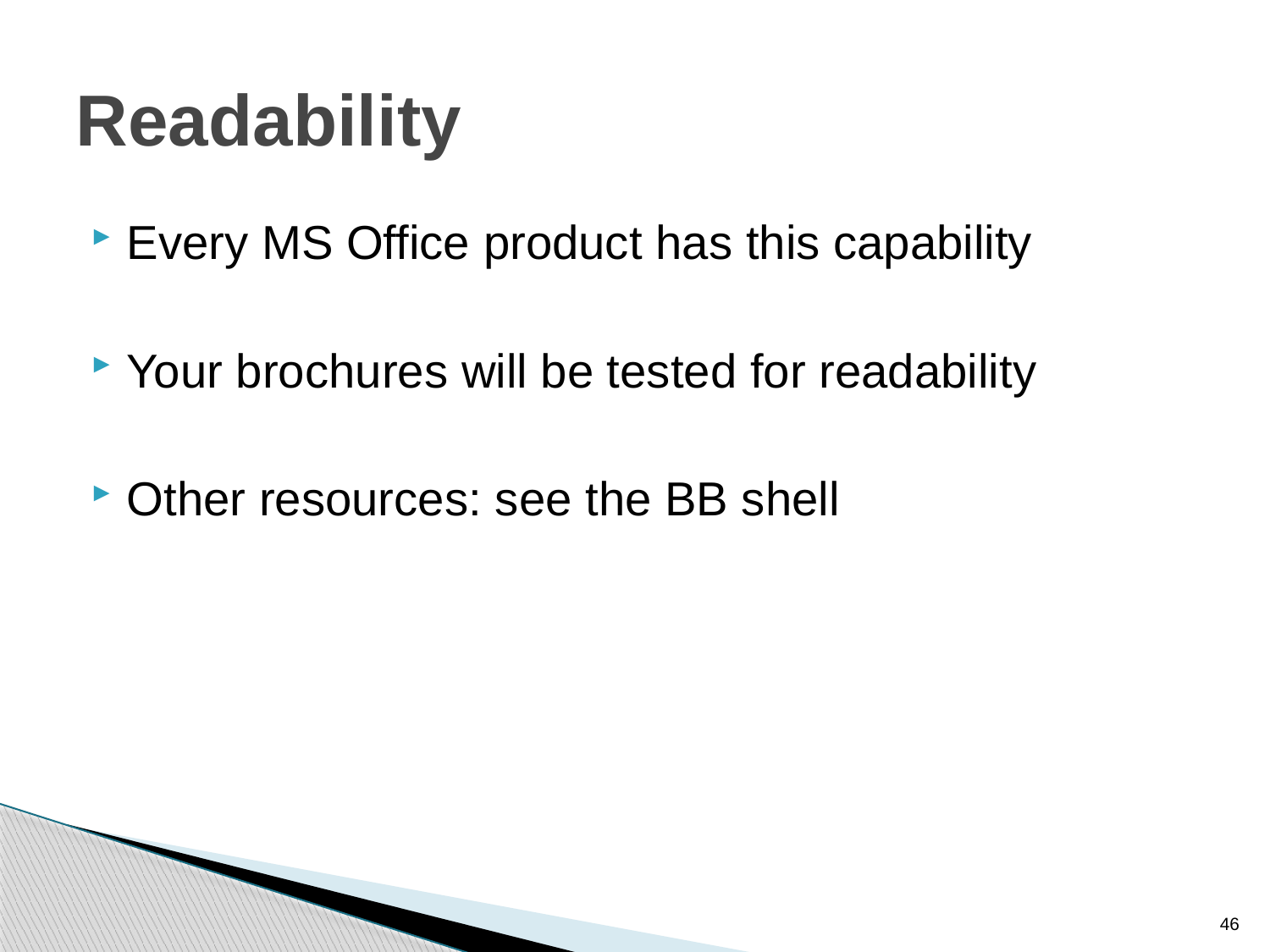

# Readability
Every MS Office product has this capability

Your brochures will be tested for readability

Other resources: see the BB shell
46